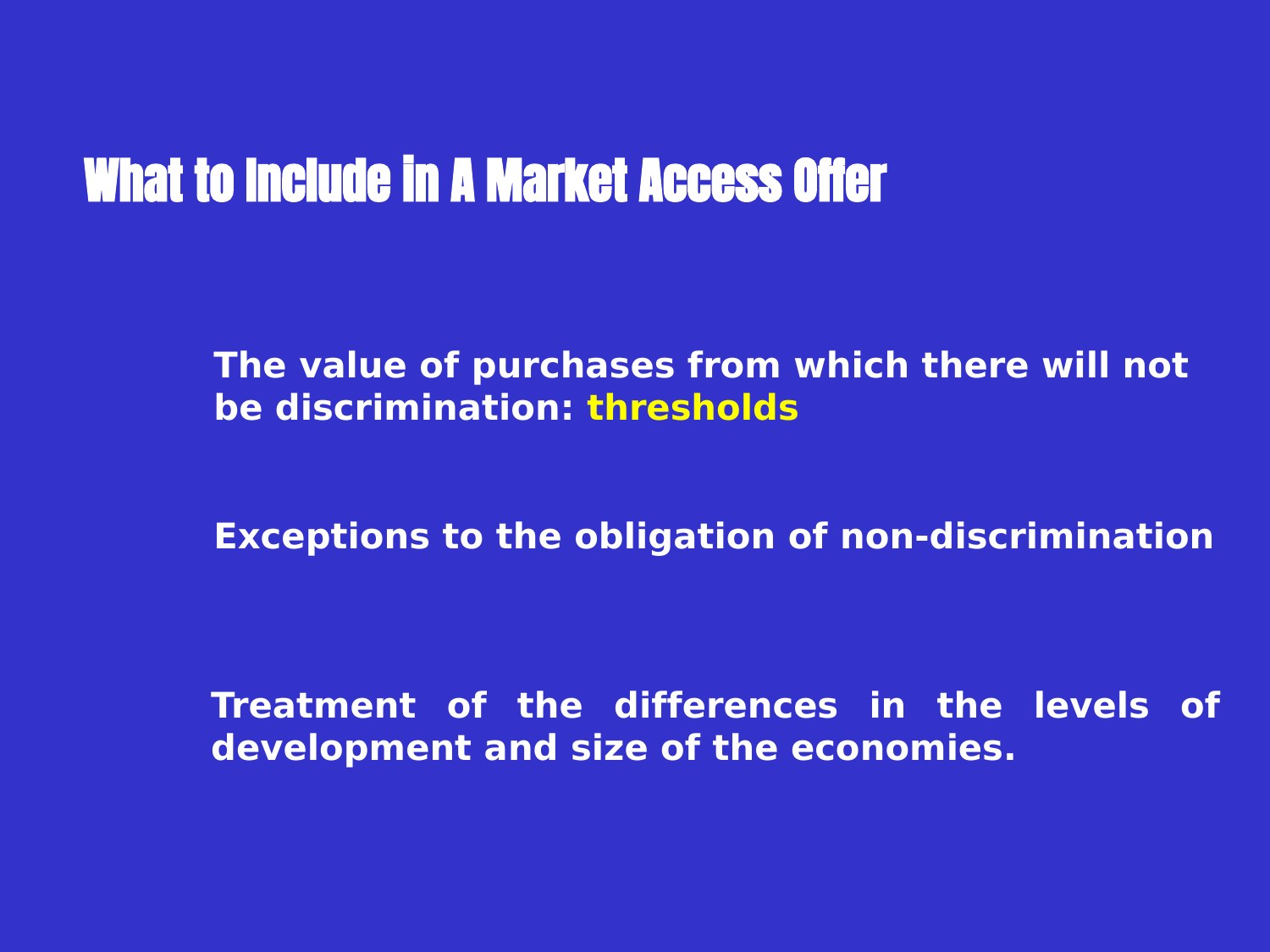

What to Include in A Market Access Offer

The value of purchases from which there will not be discrimination: thresholds
	Exceptions to the obligation of non-discrimination
	Treatment of the differences in the levels of 	development and size of the economies.